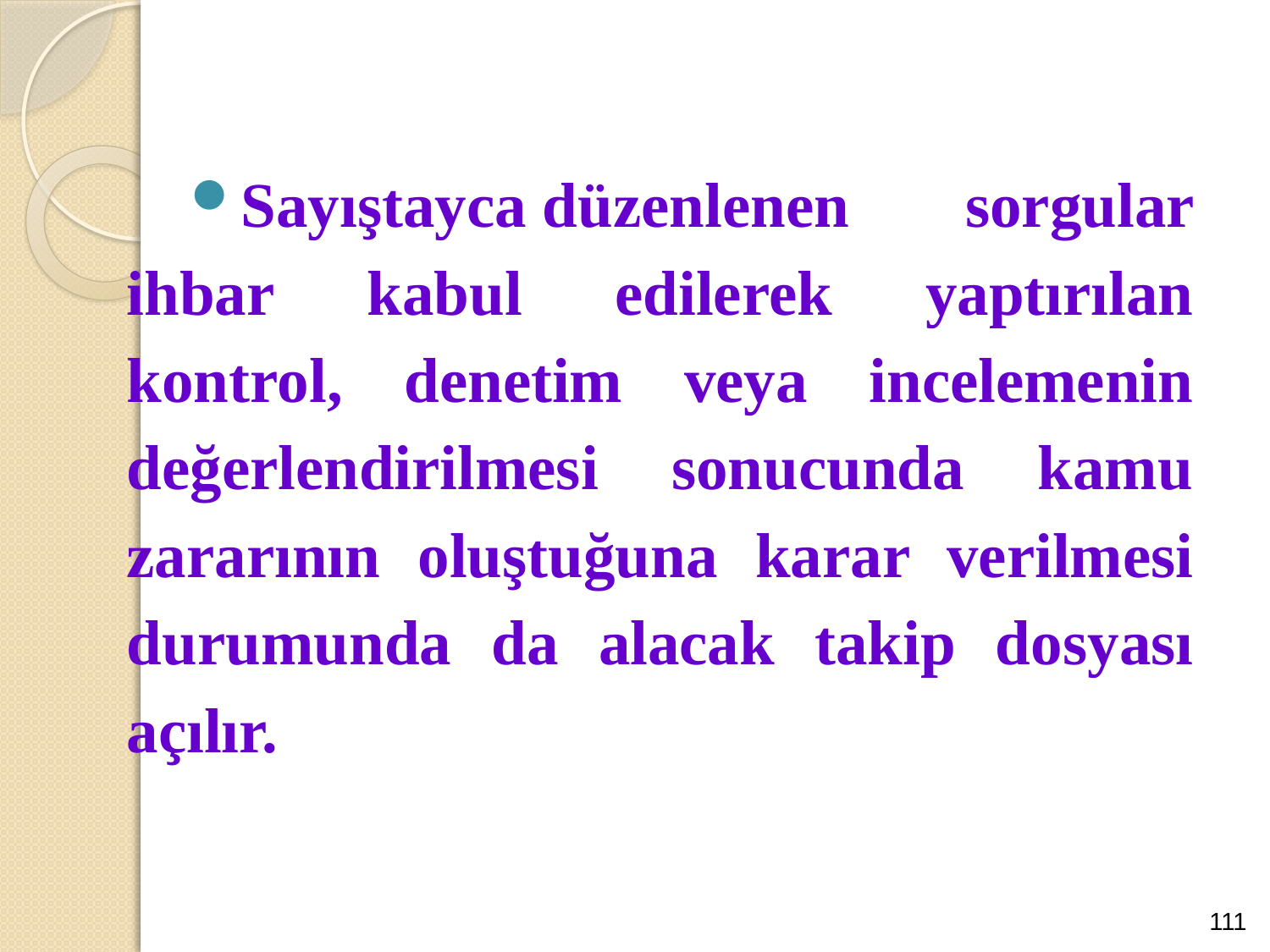

Sayıştayca düzenlenen sorgular ihbar kabul edilerek yaptırılan kontrol, denetim veya incelemenin değerlendirilmesi sonucunda kamu zararının oluştuğuna karar verilmesi durumunda da alacak takip dosyası açılır.

111